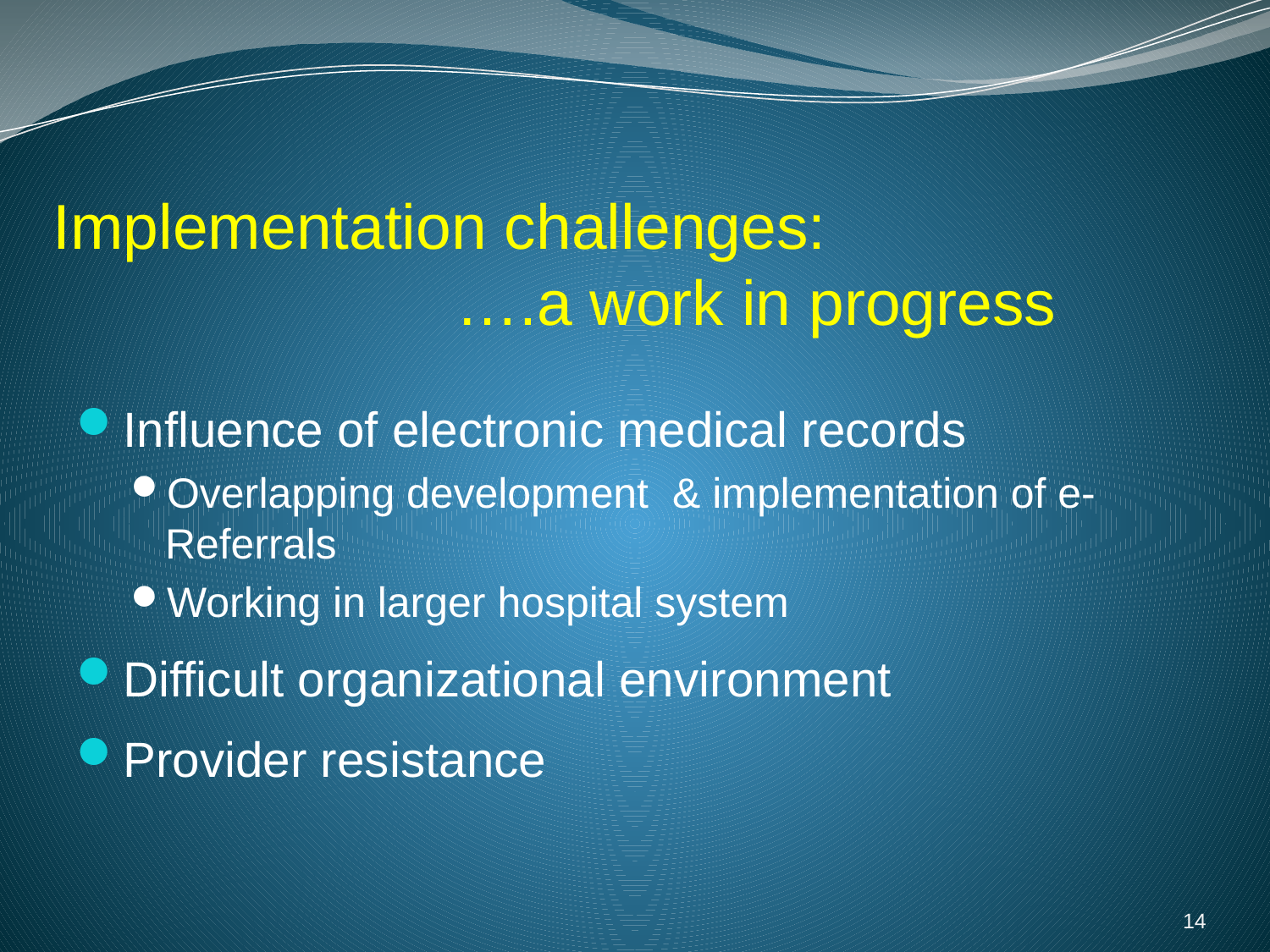

# Implementation challenges: ….a work in progress
Influence of electronic medical records
Overlapping development  & implementation of e-Referrals
Working in larger hospital system
Difficult organizational environment
Provider resistance
14